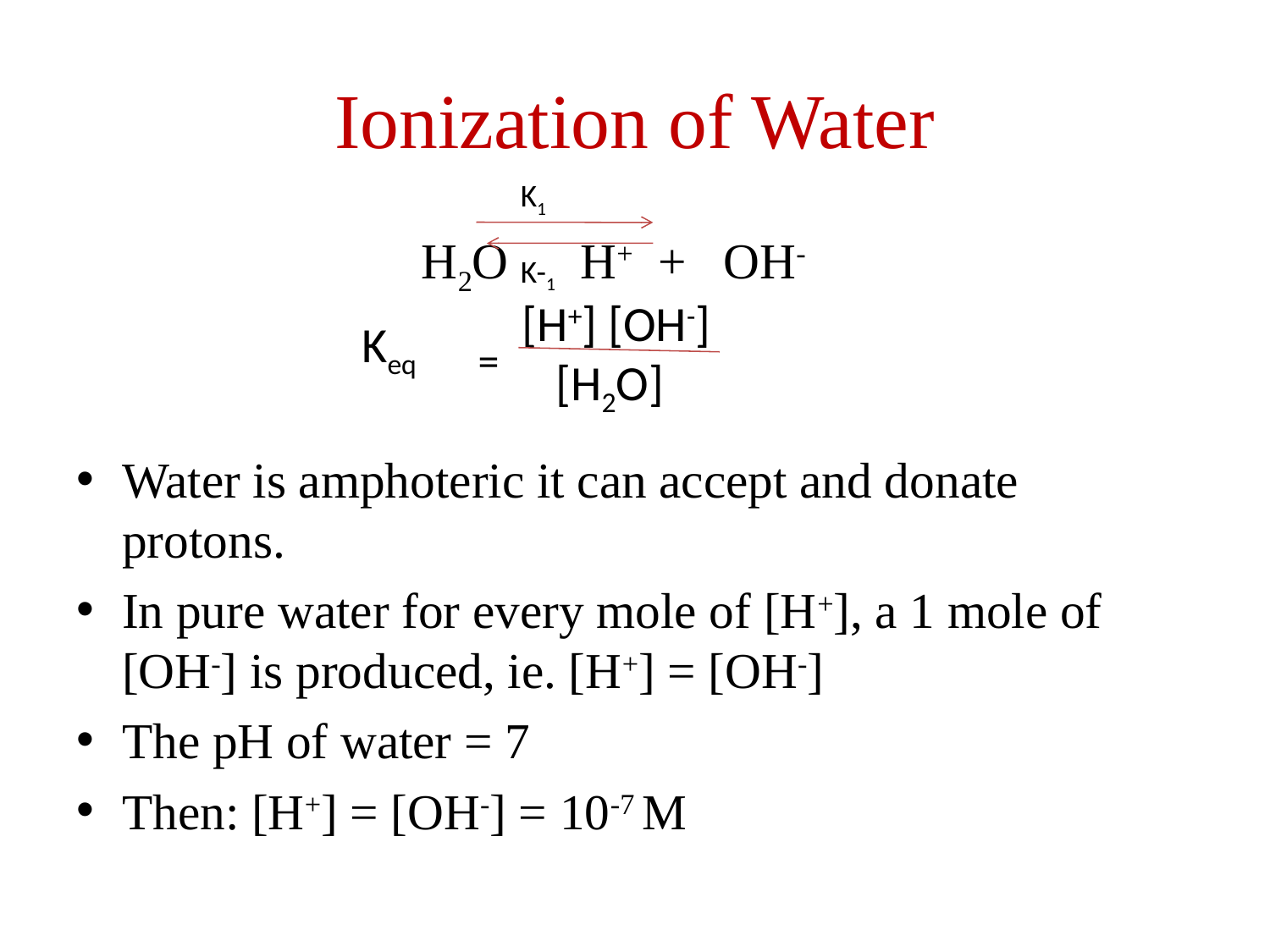

# Ionization of Water
K1
H2O			H+  +   OH-

Water is amphoteric it can accept and donate protons.
In pure water for every mole of [H+], a 1 mole of [OH-] is produced, ie. [H+] = [OH-]
The pH of water = 7
Then: [H+] = [OH-] = 10-7 M
K-1
   [H+] [OH-]
      [H2O]
Keq
=